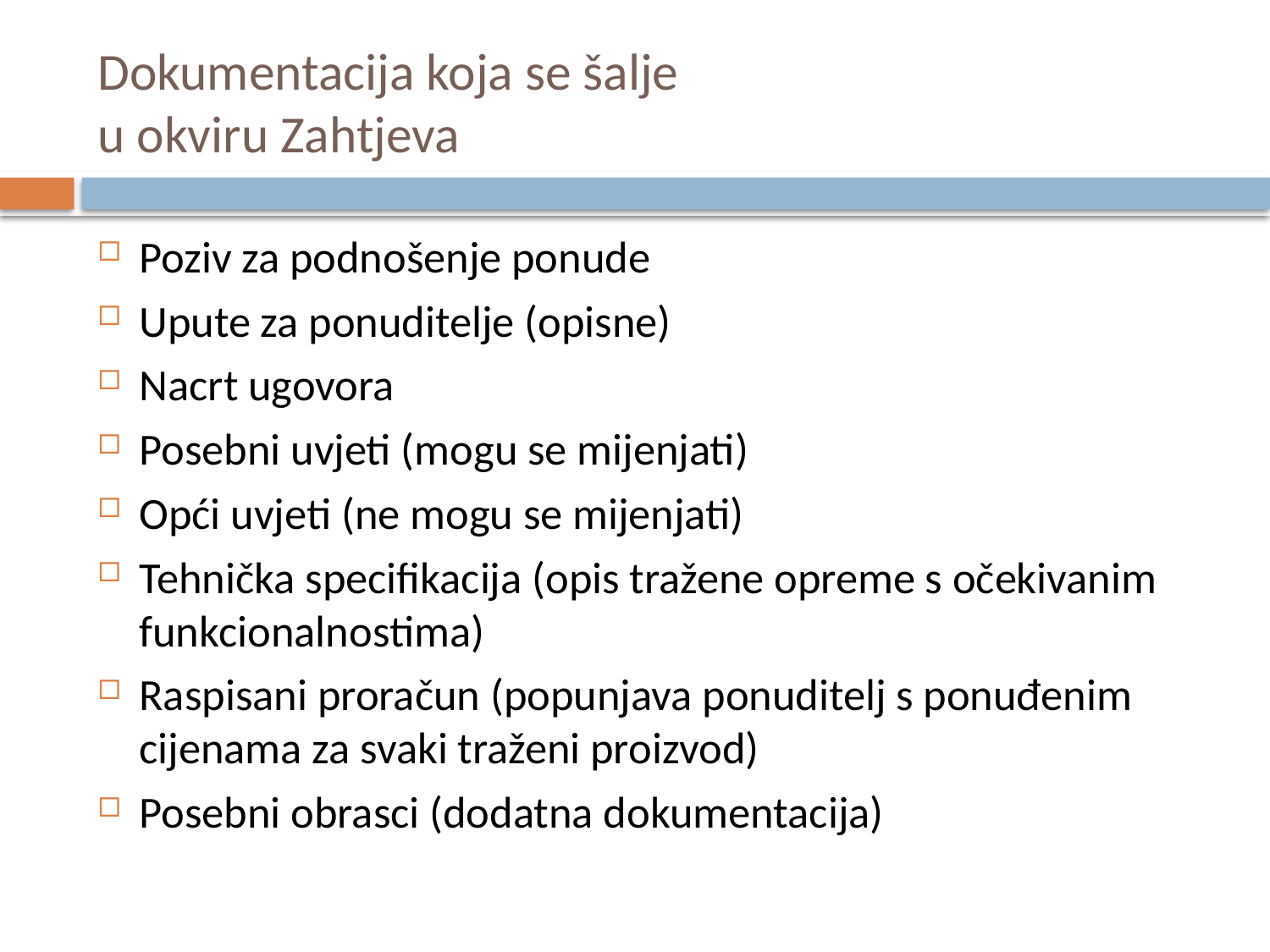

# Dokumentacija koja se šalje u okviru Zahtjeva
Poziv za podnošenje ponude
Upute za ponuditelje (opisne)
Nacrt ugovora
Posebni uvjeti (mogu se mijenjati)
Opći uvjeti (ne mogu se mijenjati)
Tehnička specifikacija (opis tražene opreme s očekivanim funkcionalnostima)
Raspisani proračun (popunjava ponuditelj s ponuđenim cijenama za svaki traženi proizvod)
Posebni obrasci (dodatna dokumentacija)